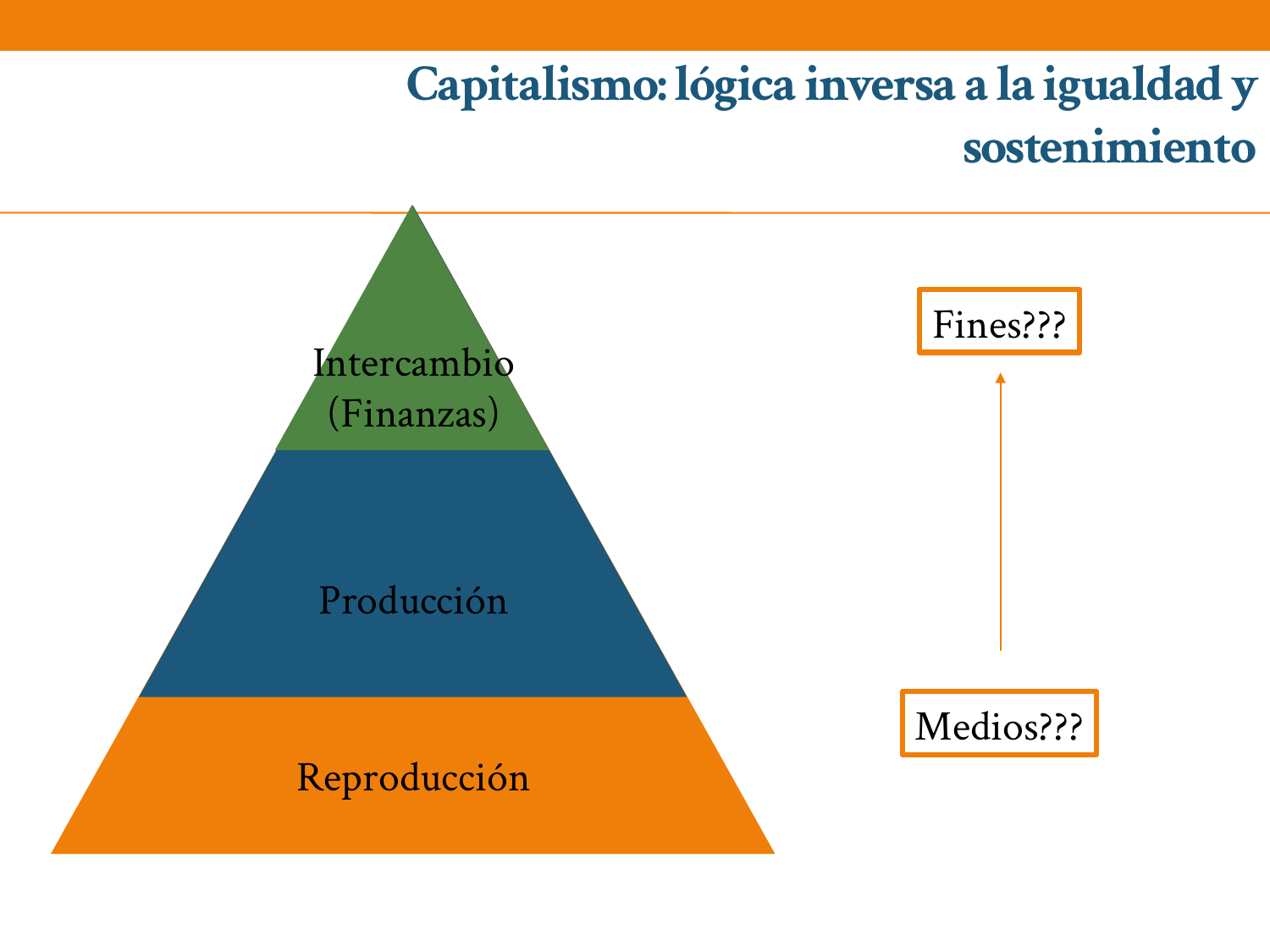

# Capitalismo: lógica inversa a la igualdad y sostenimiento

Fines???
Intercambio
(Finanzas)
Producción
Medios???
Reproducción